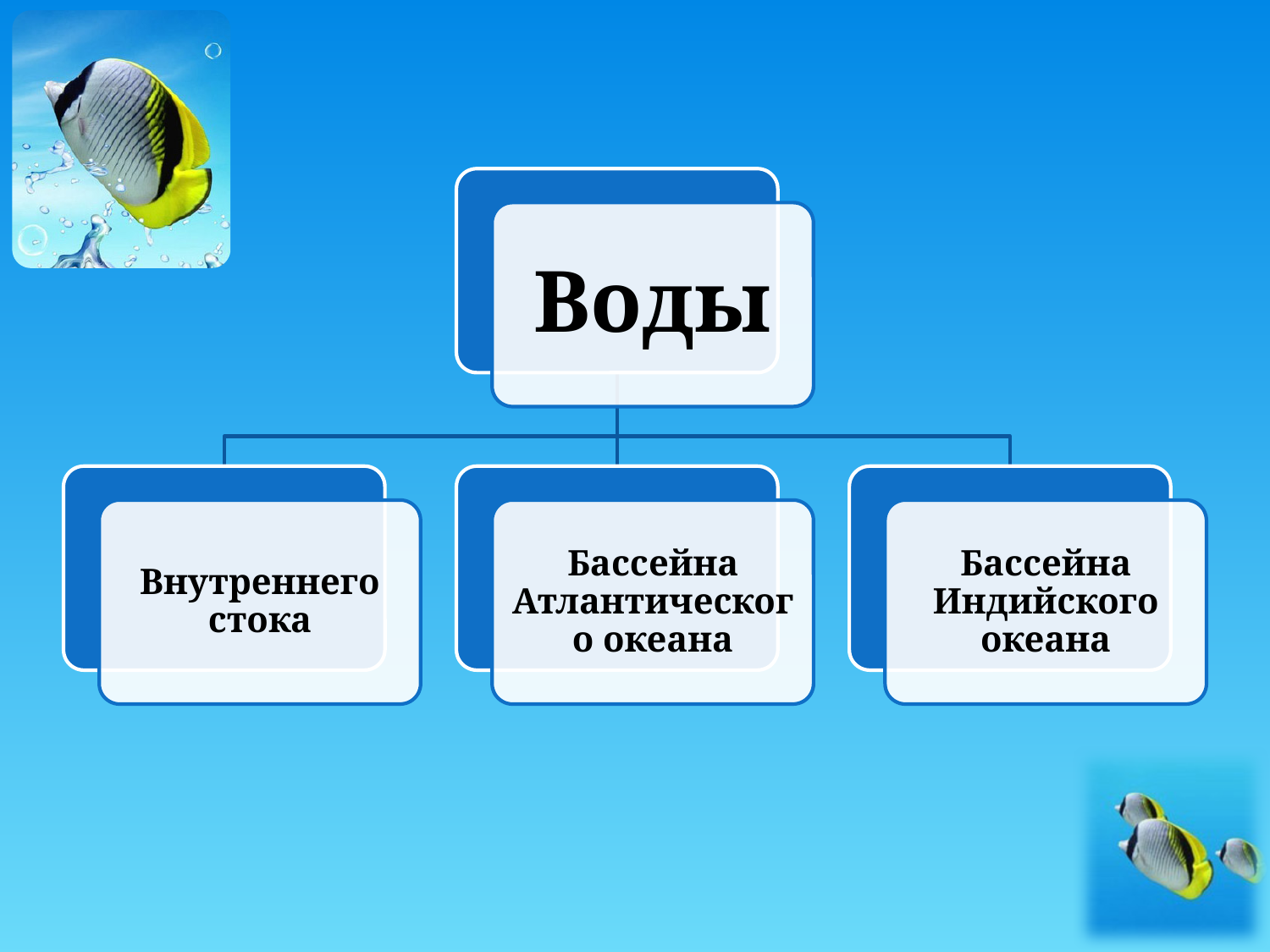

Воды
Внутреннего стока
Бассейна Атлантического океана
Бассейна Индийского океана